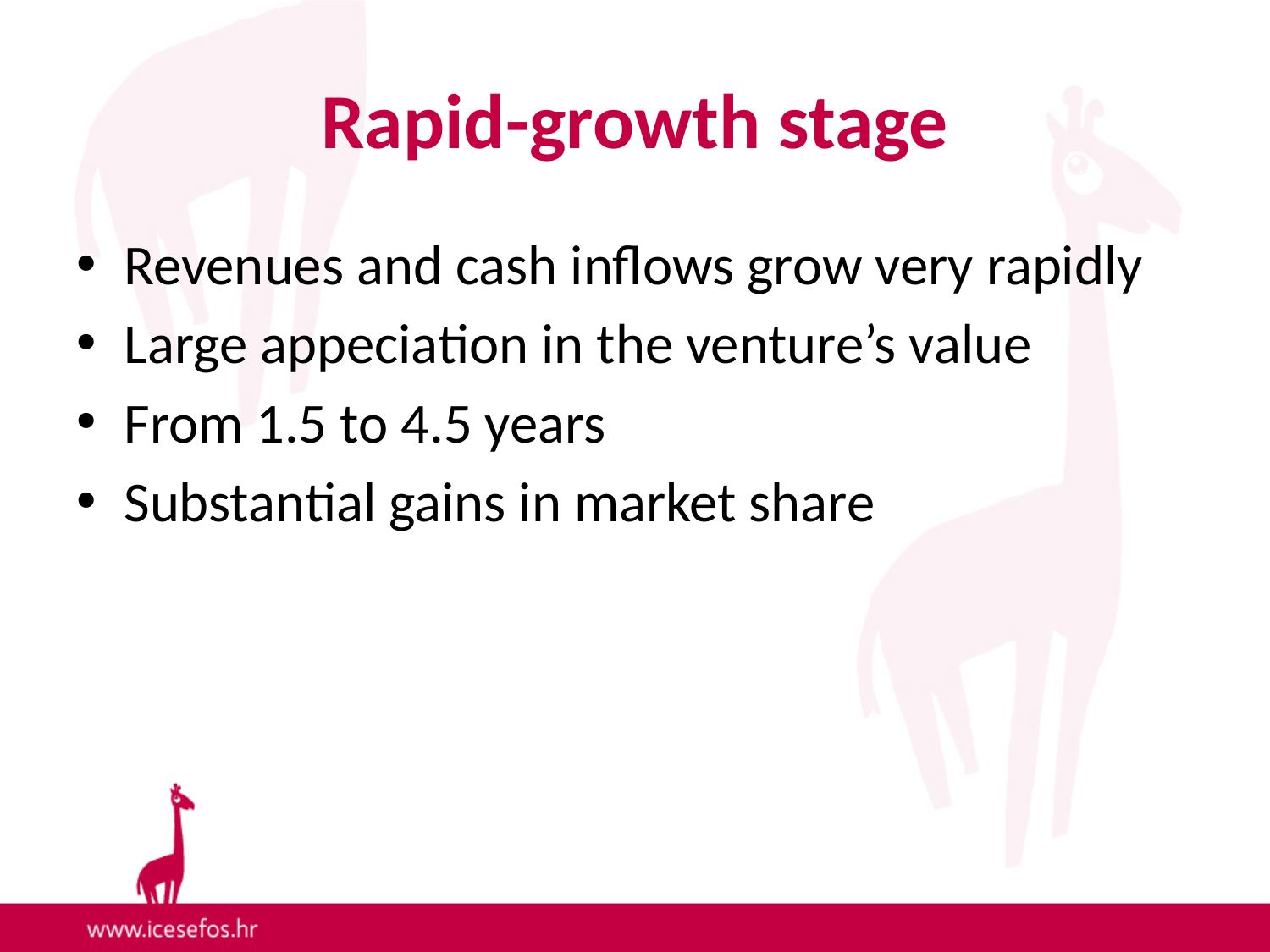

# Rapid-growth stage
Revenues and cash inflows grow very rapidly
Large appeciation in the venture’s value
From 1.5 to 4.5 years
Substantial gains in market share